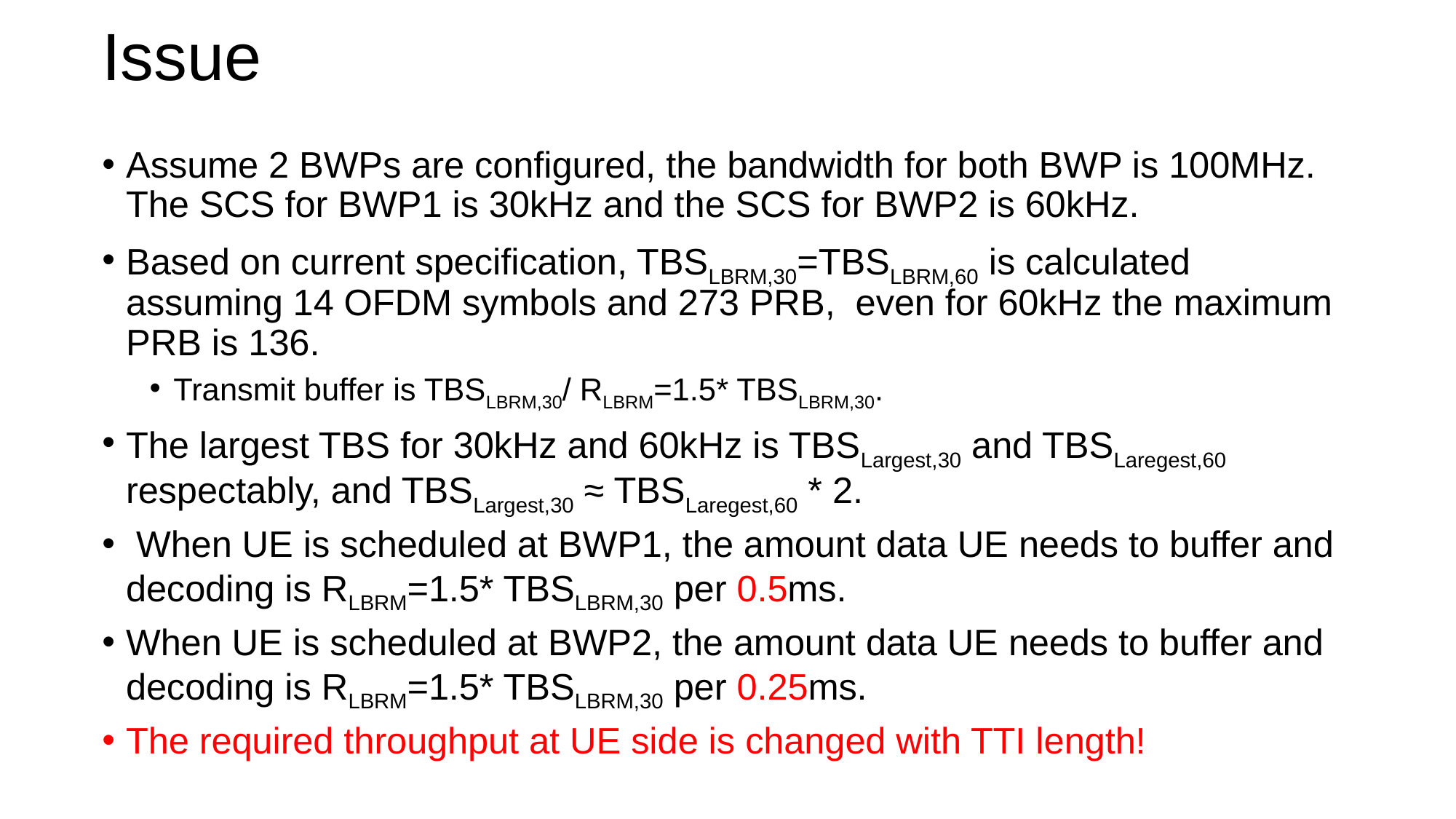

# Issue
Assume 2 BWPs are configured, the bandwidth for both BWP is 100MHz. The SCS for BWP1 is 30kHz and the SCS for BWP2 is 60kHz.
Based on current specification, TBSLBRM,30=TBSLBRM,60 is calculated assuming 14 OFDM symbols and 273 PRB,  even for 60kHz the maximum PRB is 136.
Transmit buffer is TBSLBRM,30/ RLBRM=1.5* TBSLBRM,30.
The largest TBS for 30kHz and 60kHz is TBSLargest,30 and TBSLaregest,60 respectably, and TBSLargest,30 ≈ TBSLaregest,60 * 2.
 When UE is scheduled at BWP1, the amount data UE needs to buffer and decoding is RLBRM=1.5* TBSLBRM,30 per 0.5ms.
When UE is scheduled at BWP2, the amount data UE needs to buffer and decoding is RLBRM=1.5* TBSLBRM,30 per 0.25ms.
The required throughput at UE side is changed with TTI length!